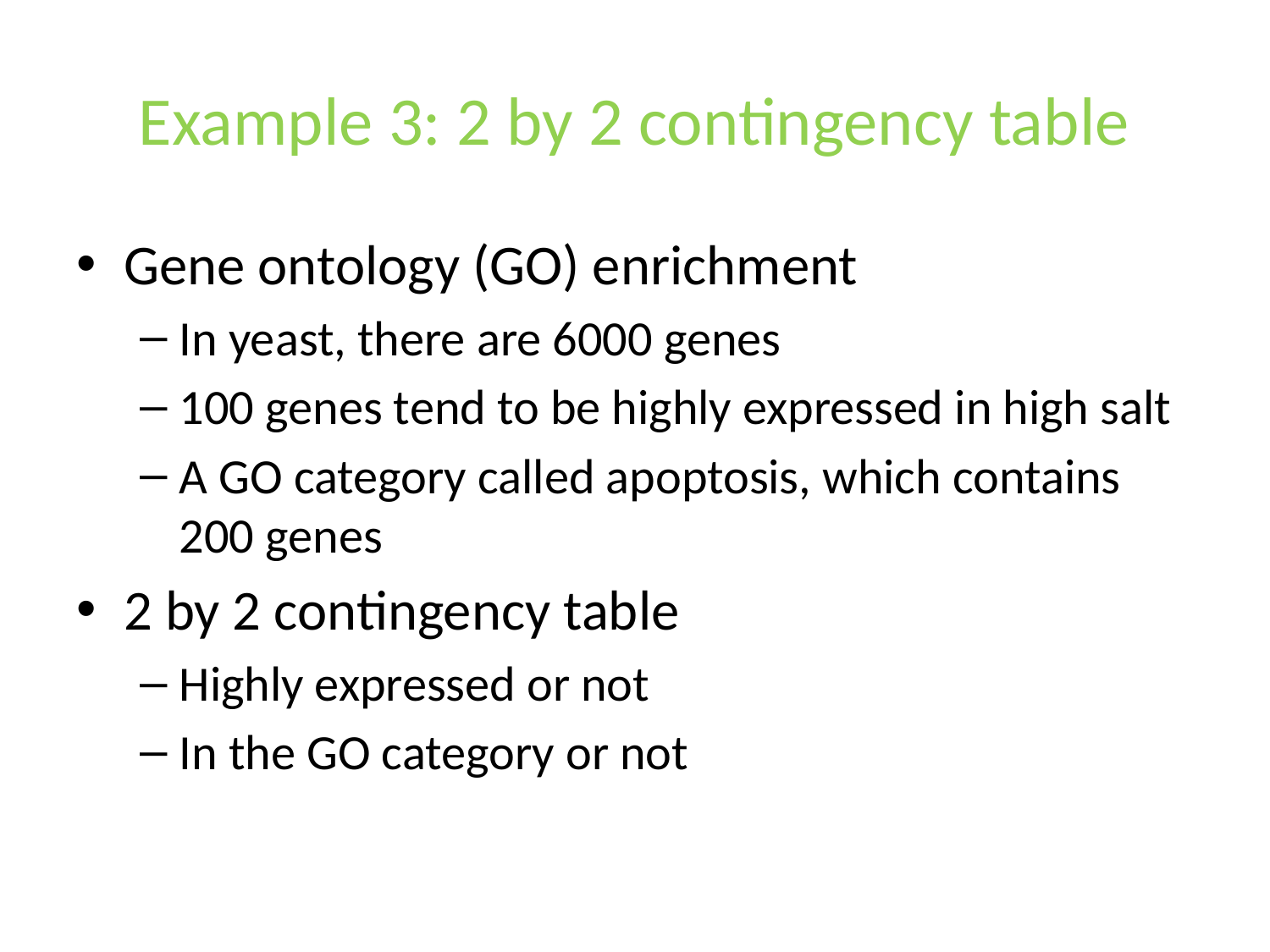

# Example 3: 2 by 2 contingency table
Gene ontology (GO) enrichment
In yeast, there are 6000 genes
100 genes tend to be highly expressed in high salt
A GO category called apoptosis, which contains 200 genes
2 by 2 contingency table
Highly expressed or not
In the GO category or not